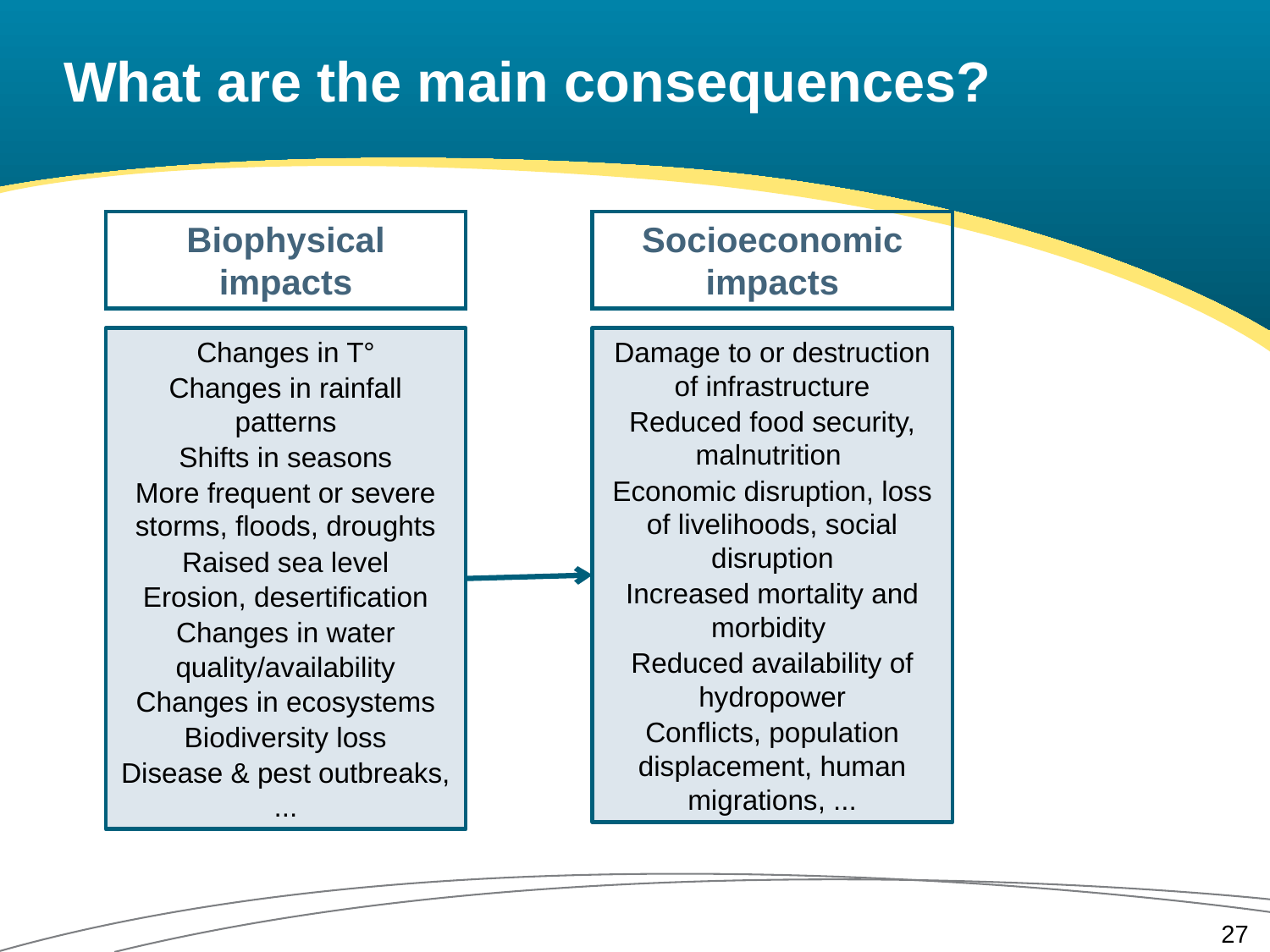

# What are the main consequences?
Biophysical impacts
Socioeconomic impacts
Changes in T°
Changes in rainfall patterns
Shifts in seasons
More frequent or severe storms, floods, droughts
Raised sea level
Erosion, desertification
Changes in water quality/availability
Changes in ecosystems
Biodiversity loss
Disease & pest outbreaks, ...
Damage to or destruction of infrastructure
Reduced food security, malnutrition
Economic disruption, loss of livelihoods, social disruption
Increased mortality and morbidity
Reduced availability of hydropower
Conflicts, population displacement, human migrations, ...
27